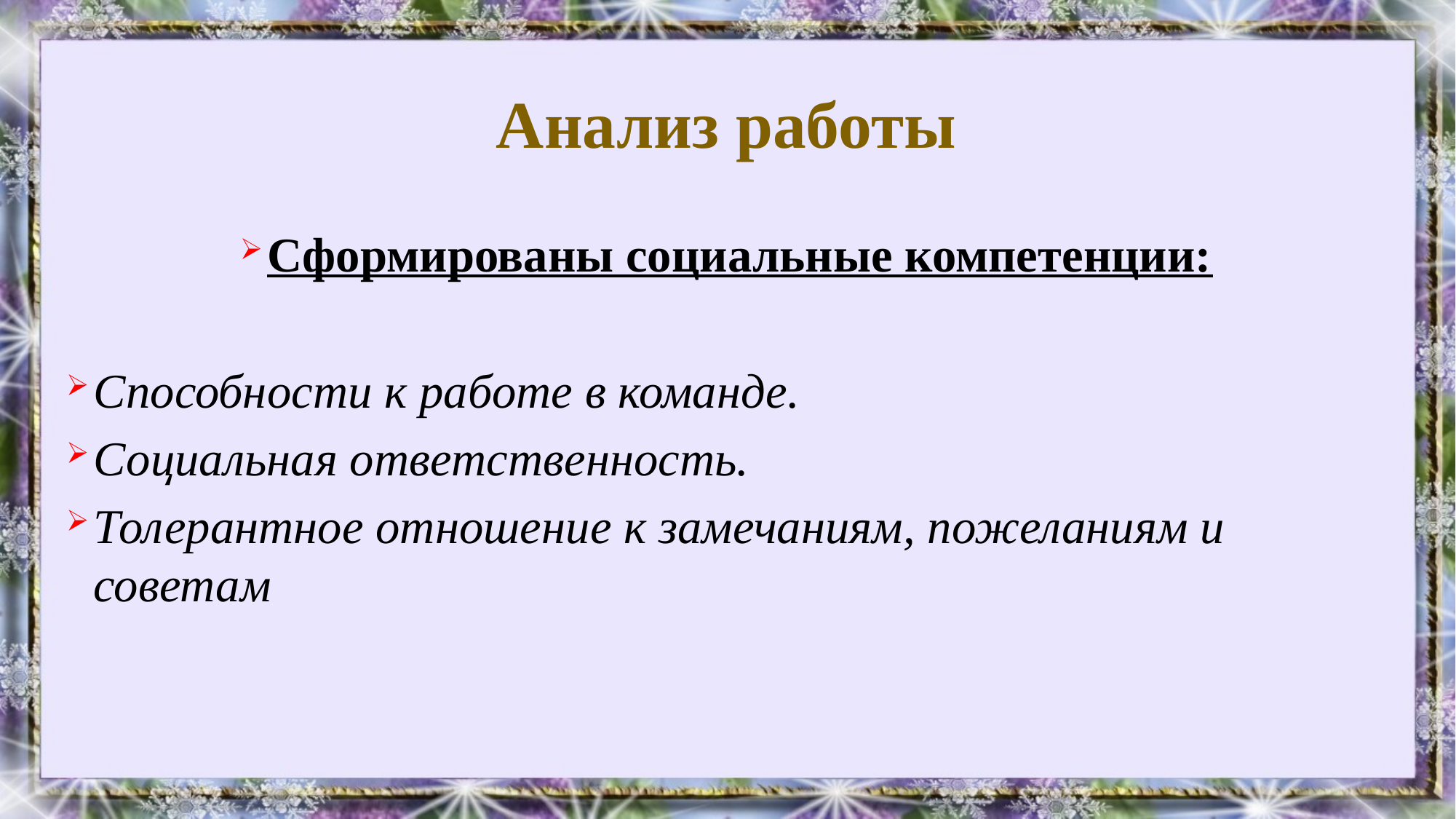

# Анализ работы
Сформированы социальные компетенции:

Способности к работе в команде.
Социальная ответственность.
Толерантное отношение к замечаниям, пожеланиям и советам